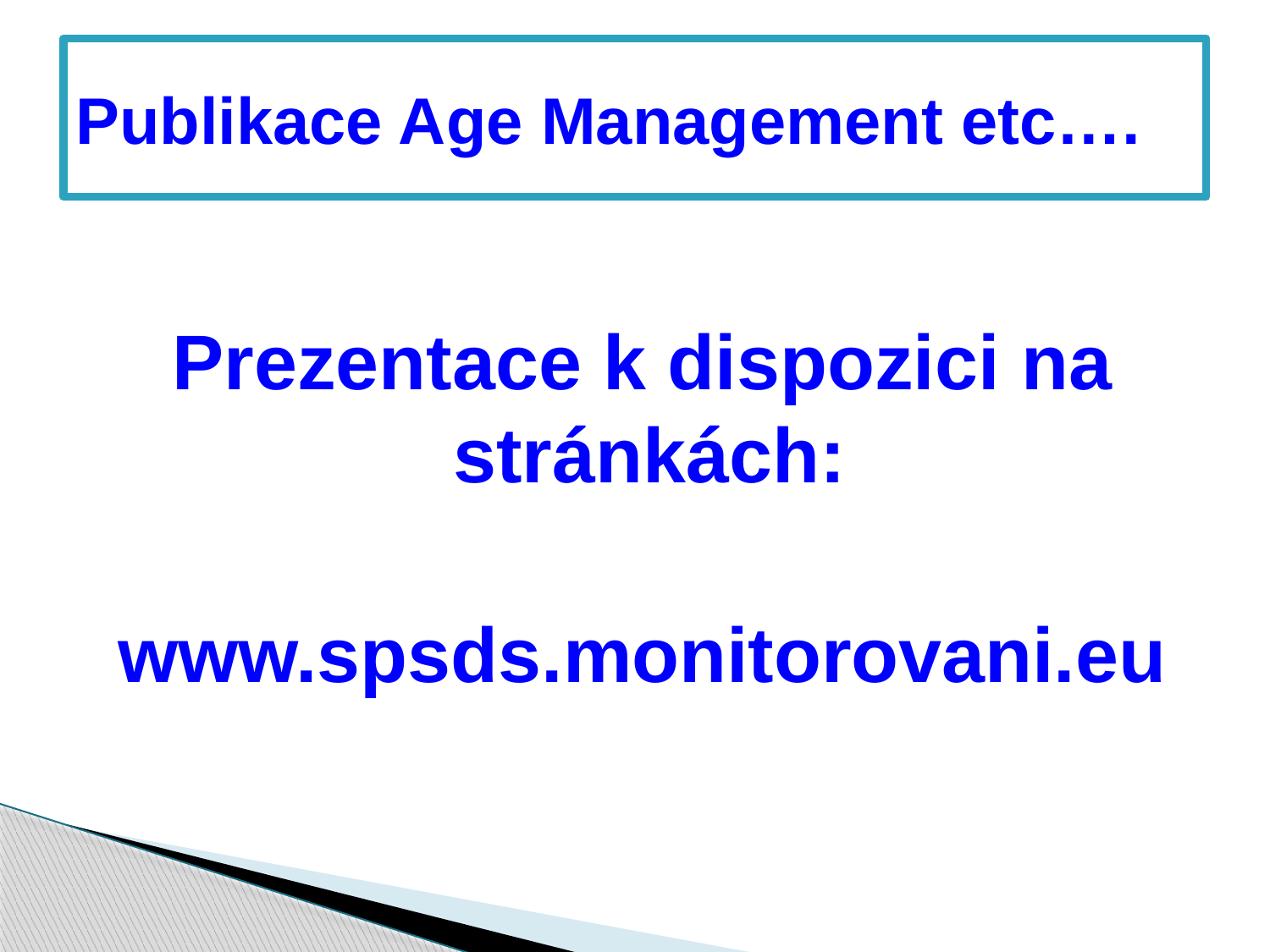

# Publikace Age Management etc….

Prezentace k dispozici na stránkách:

www.spsds.monitorovani.eu